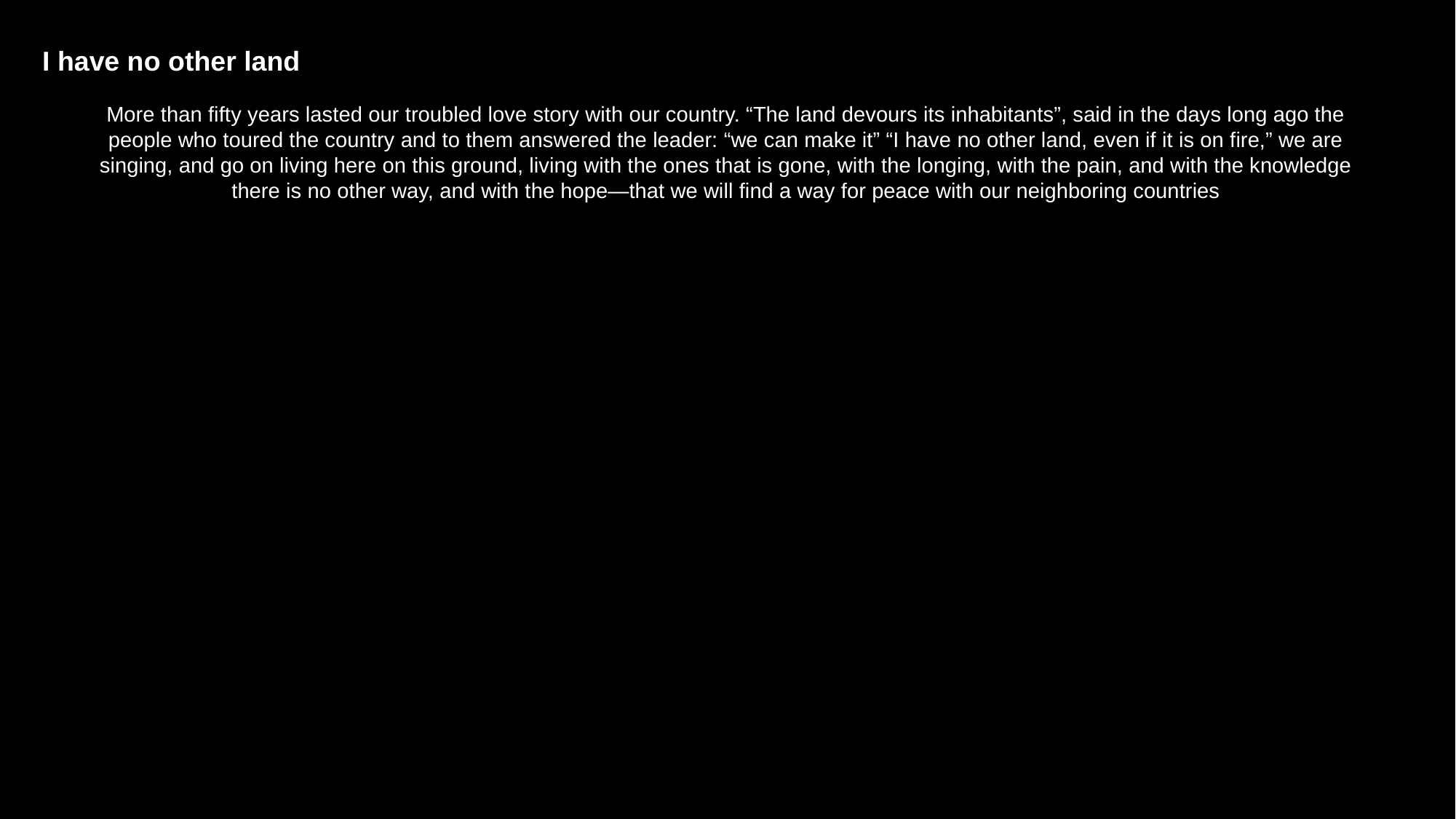

I have no other land
More than fifty years lasted our troubled love story with our country. “The land devours its inhabitants”, said in the days long ago the people who toured the country and to them answered the leader: “we can make it” “I have no other land, even if it is on fire,” we are singing, and go on living here on this ground, living with the ones that is gone, with the longing, with the pain, and with the knowledge there is no other way, and with the hope—that we will find a way for peace with our neighboring countries